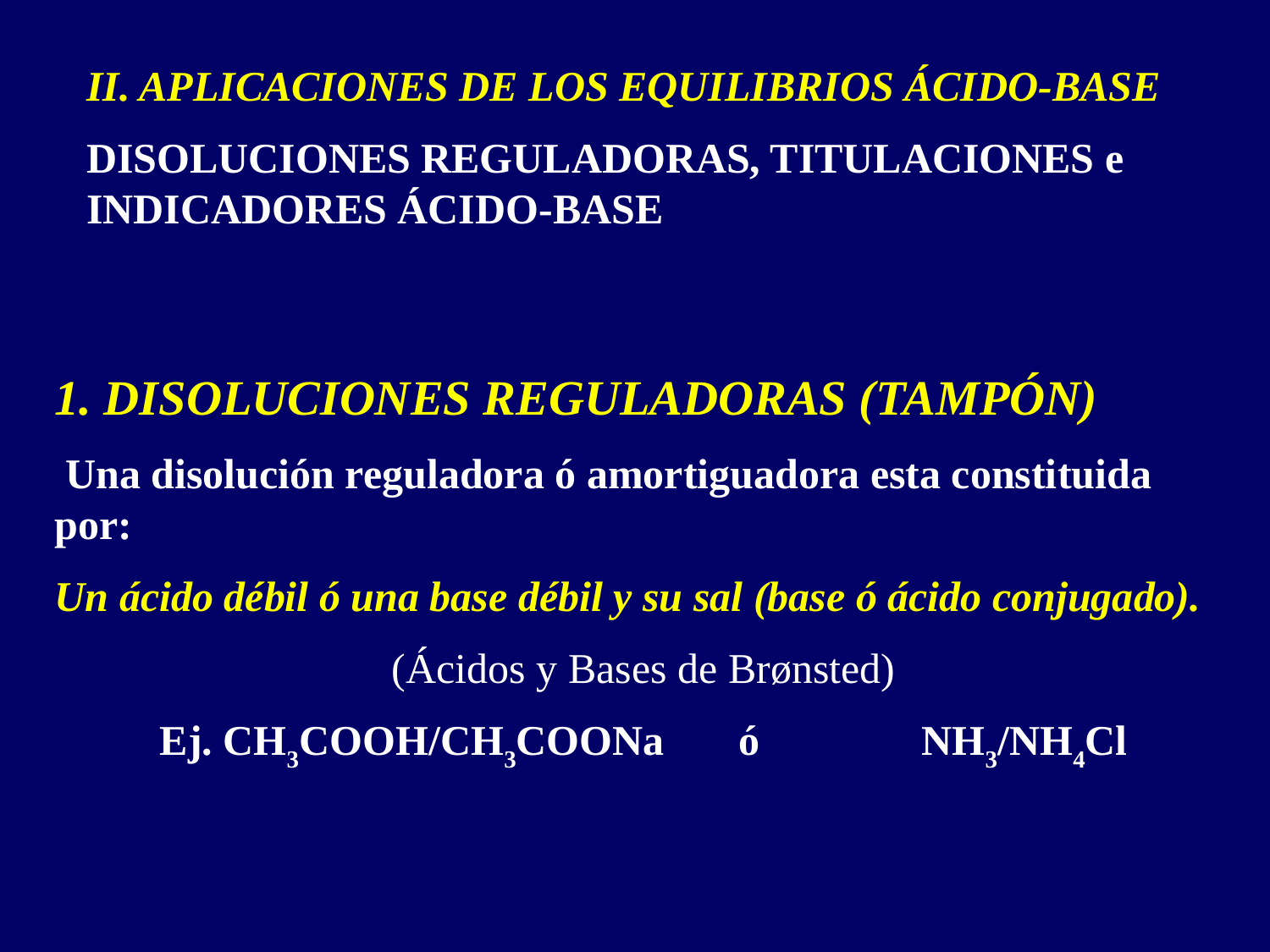

II. APLICACIONES DE LOS EQUILIBRIOS ÁCIDO-BASE
DISOLUCIONES REGULADORAS, TITULACIONES e INDICADORES ÁCIDO-BASE
1. DISOLUCIONES REGULADORAS (TAMPÓN)
 Una disolución reguladora ó amortiguadora esta constituida por:
Un ácido débil ó una base débil y su sal (base ó ácido conjugado).
(Ácidos y Bases de Brønsted)
Ej. CH3COOH/CH3COONa       ó		NH3/NH4Cl